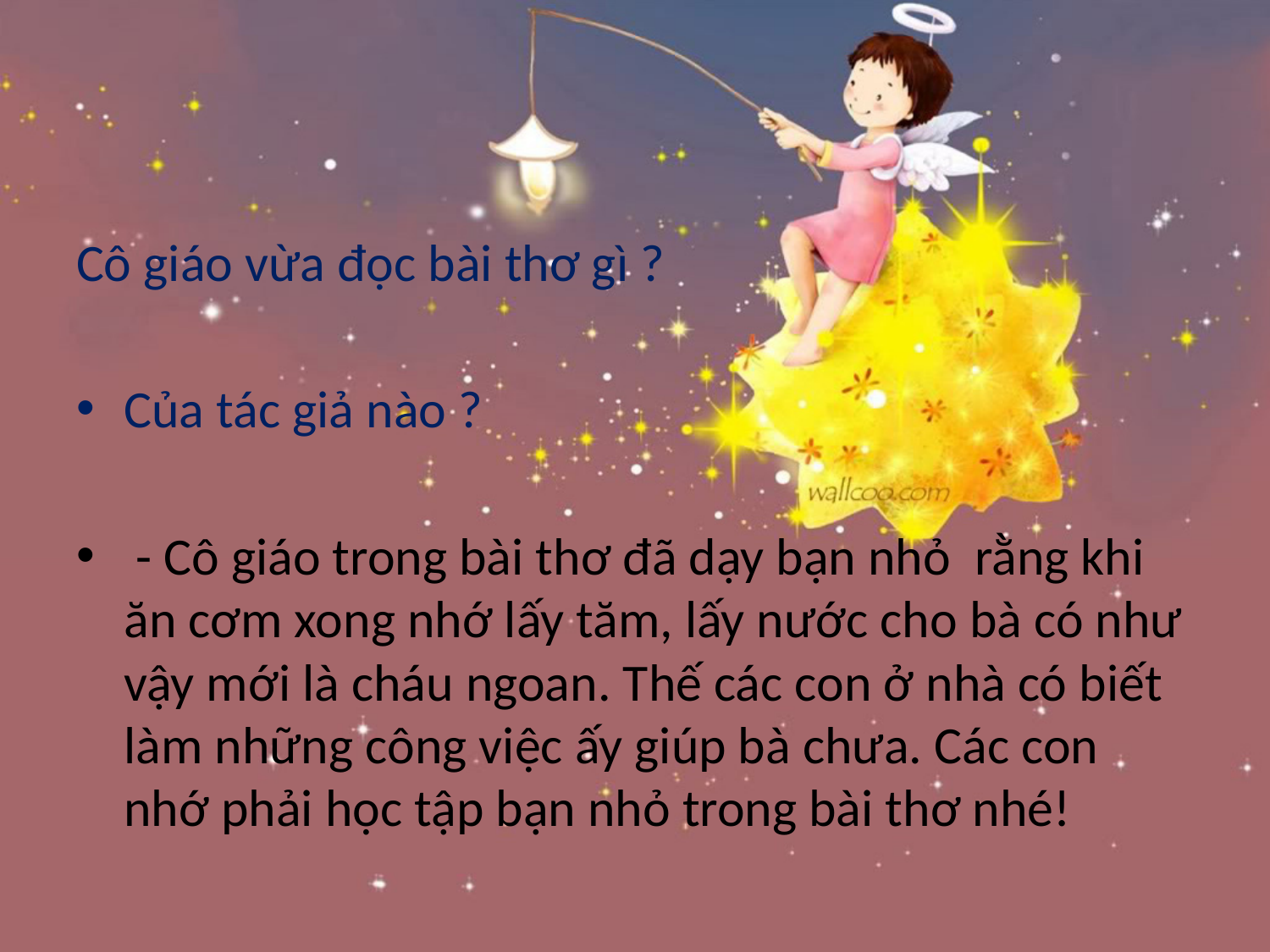

#
Cô giáo vừa đọc bài thơ gì ?

Của tác giả nào ?

 - Cô giáo trong bài thơ đã dạy bạn nhỏ  rằng khi ăn cơm xong nhớ lấy tăm, lấy nước cho bà có như vậy mới là cháu ngoan. Thế các con ở nhà có biết làm những công việc ấy giúp bà chưa. Các con nhớ phải học tập bạn nhỏ trong bài thơ nhé!